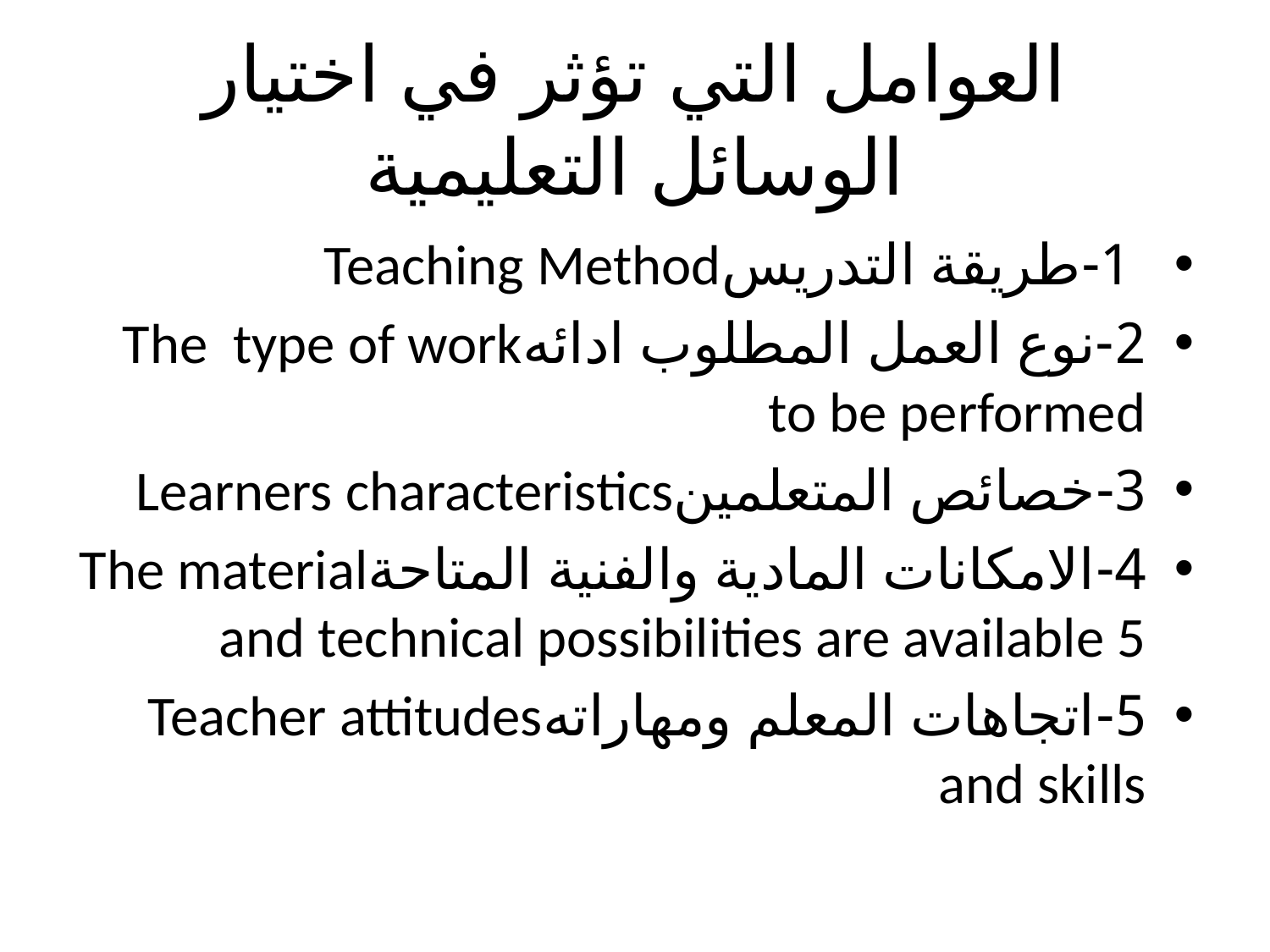

# العوامل التي تؤثر في اختيار الوسائل التعليمية
 1-طريقة التدريسTeaching Method
2-نوع العمل المطلوب ادائهThe  type of work to be performed
3-خصائص المتعلمينLearners characteristics
4-الامكانات المادية والفنية المتاحةThe material and technical possibilities are available 5
5-اتجاهات المعلم ومهاراتهTeacher attitudes and skills